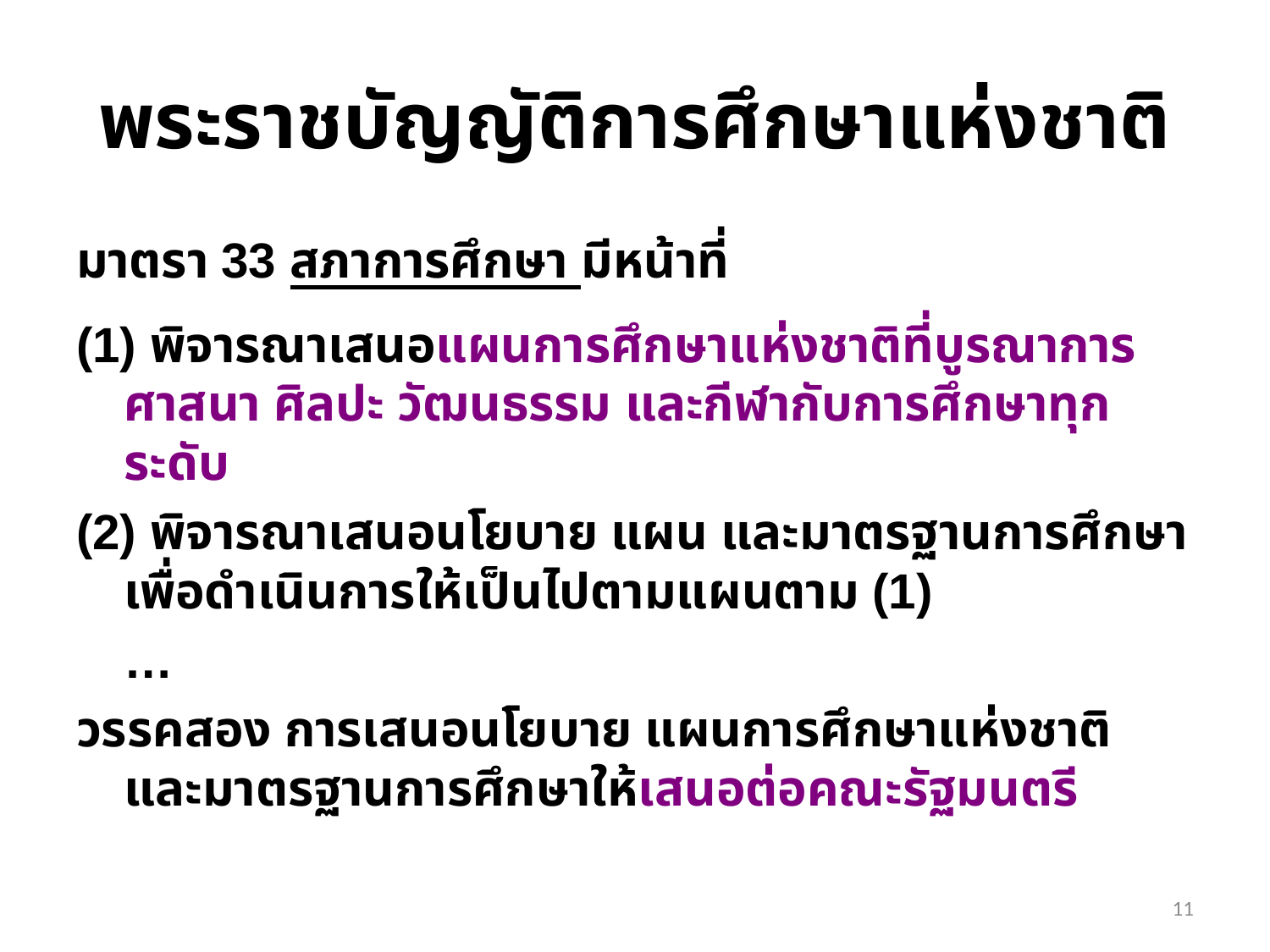

# พระราชบัญญัติการศึกษาแห่งชาติ
มาตรา 33 สภาการศึกษา มีหน้าที่
(1) พิจารณาเสนอแผนการศึกษาแห่งชาติที่บูรณาการศาสนา ศิลปะ วัฒนธรรม และกีฬากับการศึกษาทุกระดับ
(2) พิจารณาเสนอนโยบาย แผน และมาตรฐานการศึกษา เพื่อดำเนินการให้เป็นไปตามแผนตาม (1)
	…
วรรคสอง การเสนอนโยบาย แผนการศึกษาแห่งชาติ และมาตรฐานการศึกษาให้เสนอต่อคณะรัฐมนตรี
11